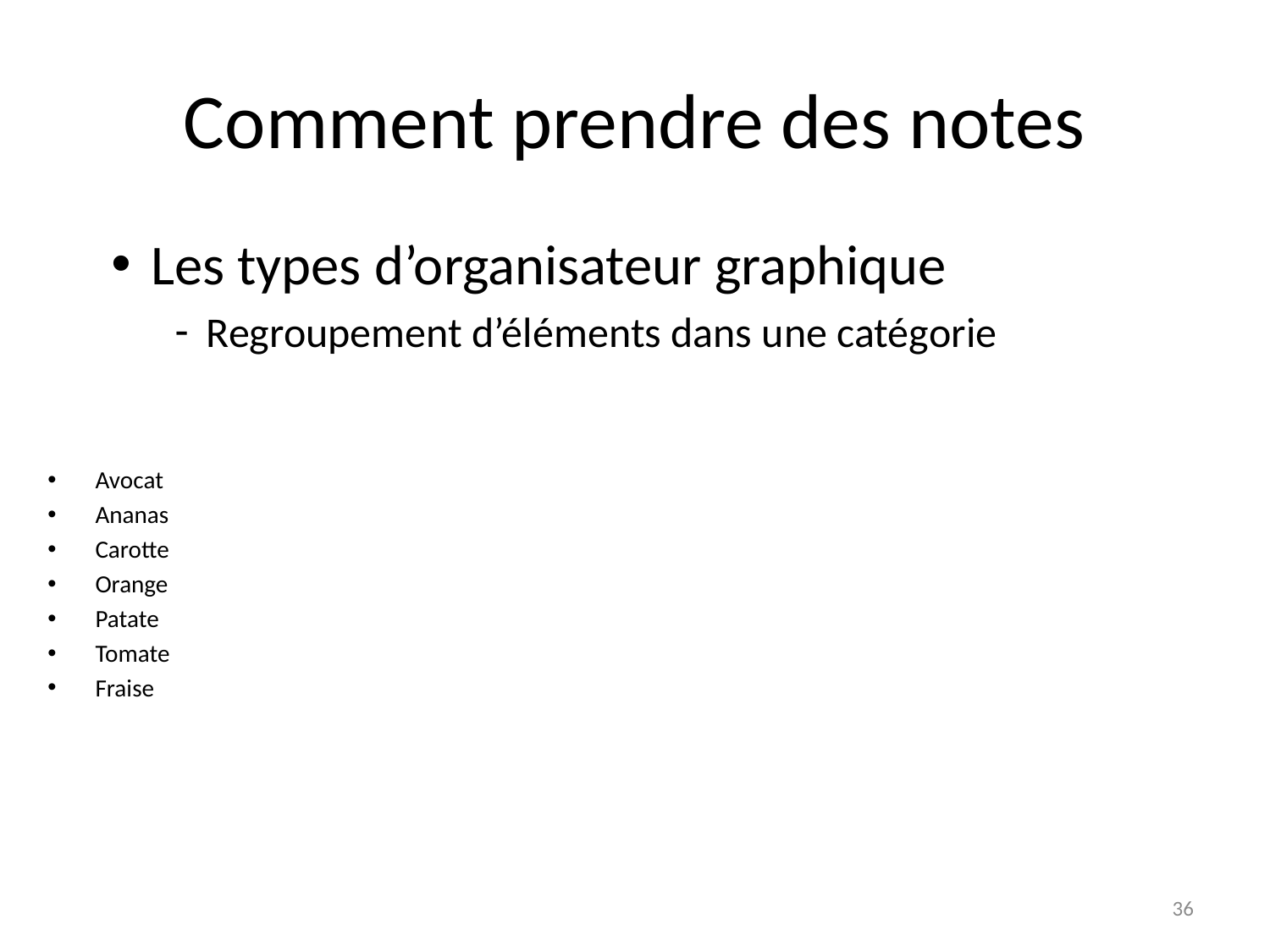

# Comment prendre des notes
Les types d’organisateur graphique
Regroupement d’éléments dans une catégorie

Avocat
Ananas
Carotte
Orange
Patate
Tomate
Fraise
36